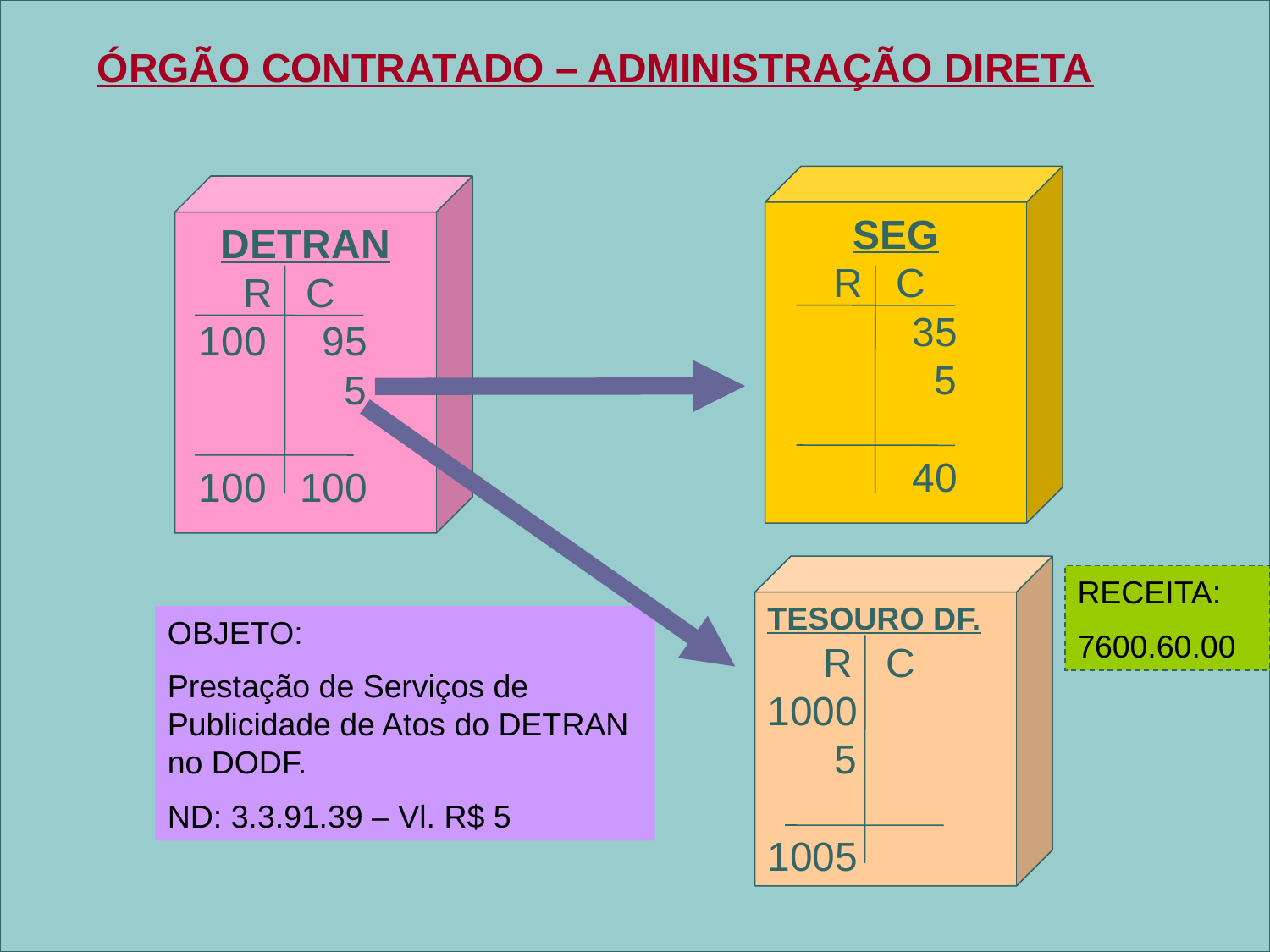

ÓRGÃO CONTRATADO – ADMINISTRAÇÃO DIRETA

SEG
     R   C
            35
              5

            40
DETRAN
     R   C
 100     95
              5

 100   100

TESOURO DF.
     R   C
1000
      5

1005
RECEITA:
7600.60.00
OBJETO:
Prestação de Serviços de Publicidade de Atos do DETRAN no DODF.
ND: 3.3.91.39 – Vl. R$ 5